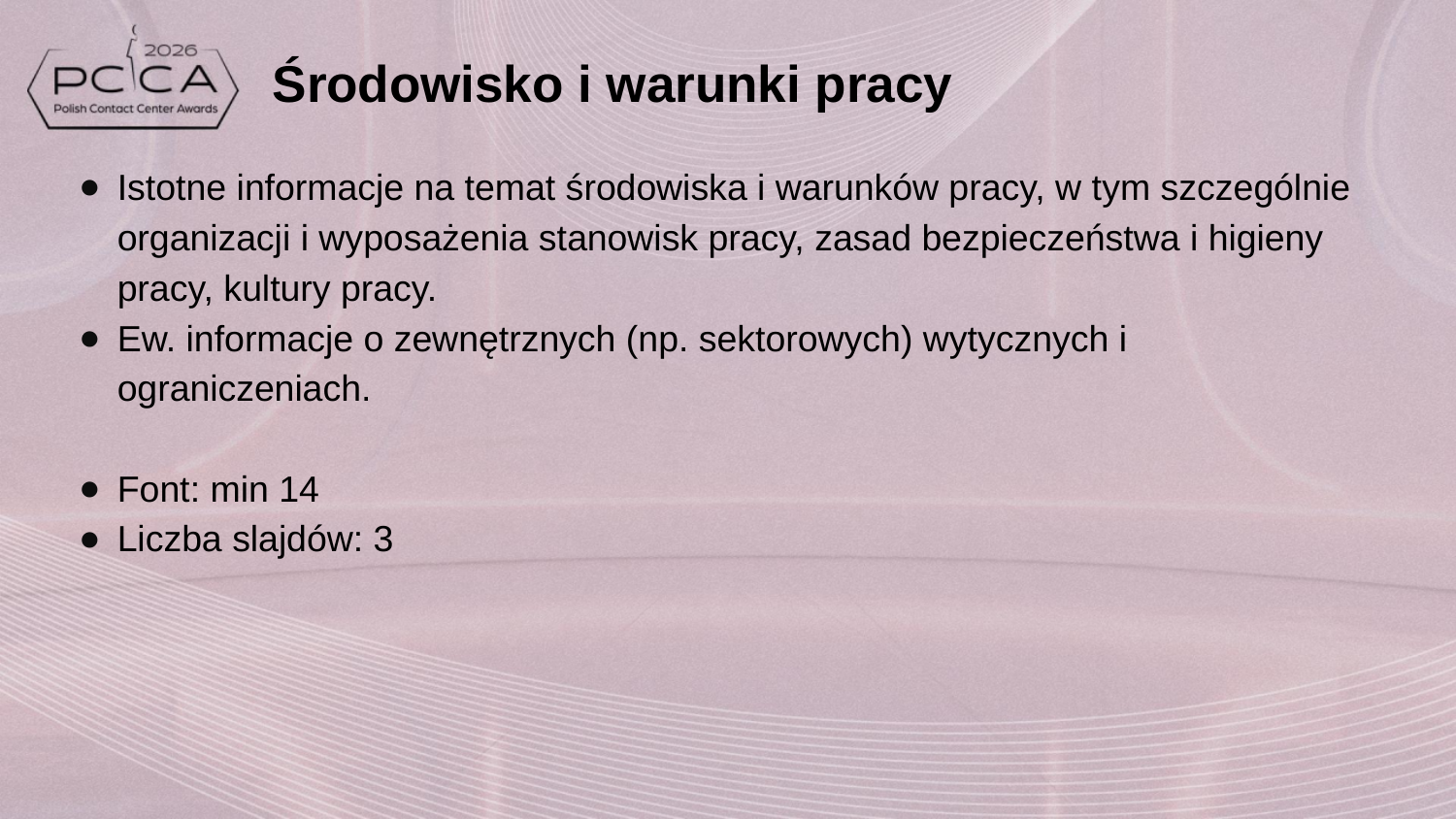

# Środowisko i warunki pracy
Istotne informacje na temat środowiska i warunków pracy, w tym szczególnie organizacji i wyposażenia stanowisk pracy, zasad bezpieczeństwa i higieny pracy, kultury pracy.
Ew. informacje o zewnętrznych (np. sektorowych) wytycznych i ograniczeniach.

Font: min 14
Liczba slajdów: 3